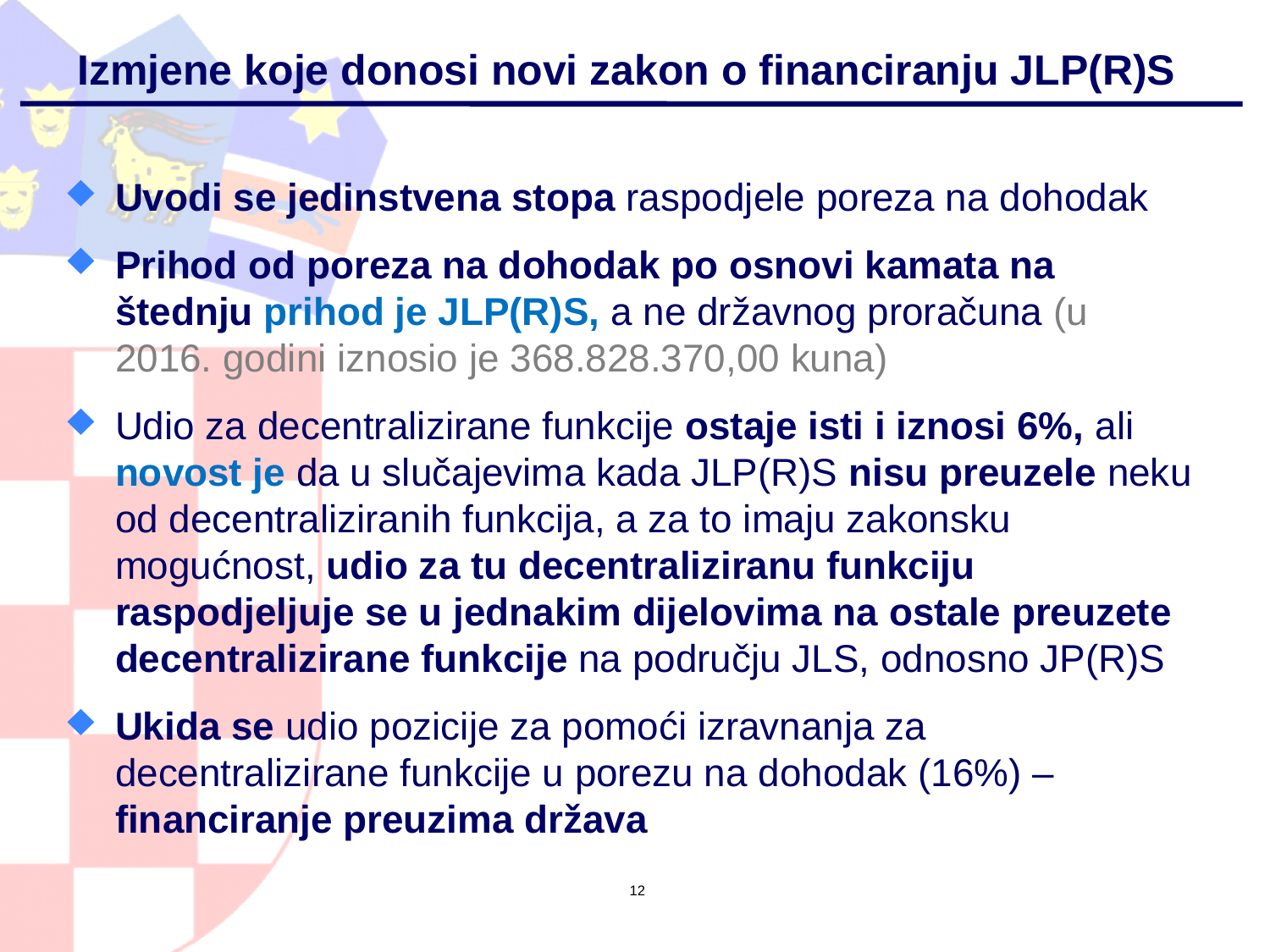

# Izmjene koje donosi novi zakon o financiranju JLP(R)S
Uvodi se jedinstvena stopa raspodjele poreza na dohodak
Prihod od poreza na dohodak po osnovi kamata na štednju prihod je JLP(R)S, a ne državnog proračuna (u 2016. godini iznosio je 368.828.370,00 kuna)
Udio za decentralizirane funkcije ostaje isti i iznosi 6%, ali novost je da u slučajevima kada JLP(R)S nisu preuzele neku od decentraliziranih funkcija, a za to imaju zakonsku mogućnost, udio za tu decentraliziranu funkciju raspodjeljuje se u jednakim dijelovima na ostale preuzete decentralizirane funkcije na području JLS, odnosno JP(R)S
Ukida se udio pozicije za pomoći izravnanja za decentralizirane funkcije u porezu na dohodak (16%) – financiranje preuzima država

12